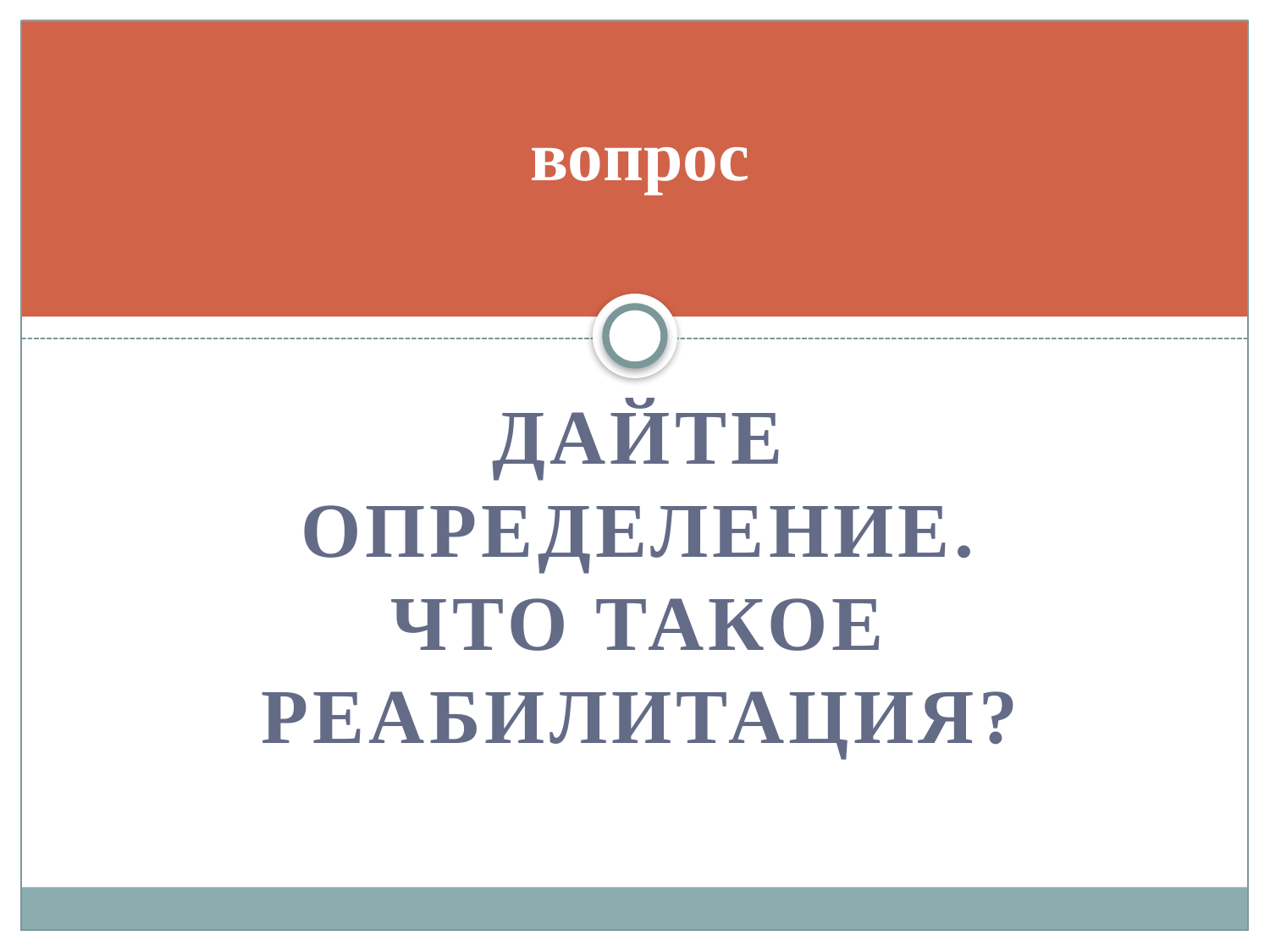

# вопрос
Дайте определение. Что такое реабилитация?